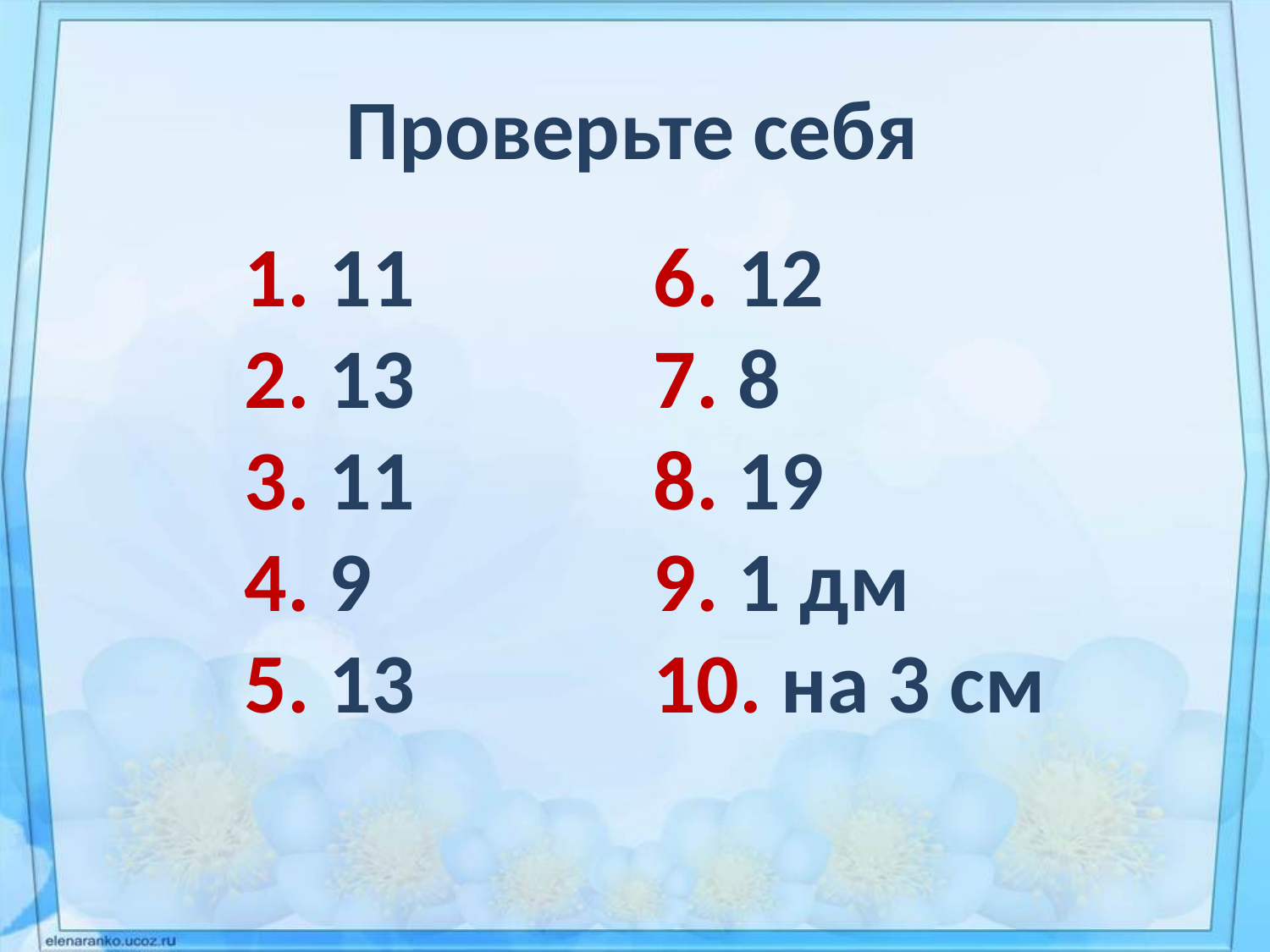

Проверьте себя
1. 11
2. 13
3. 11
4. 9
5. 13
6. 12
7. 8
8. 19
9. 1 дм
10. на 3 см